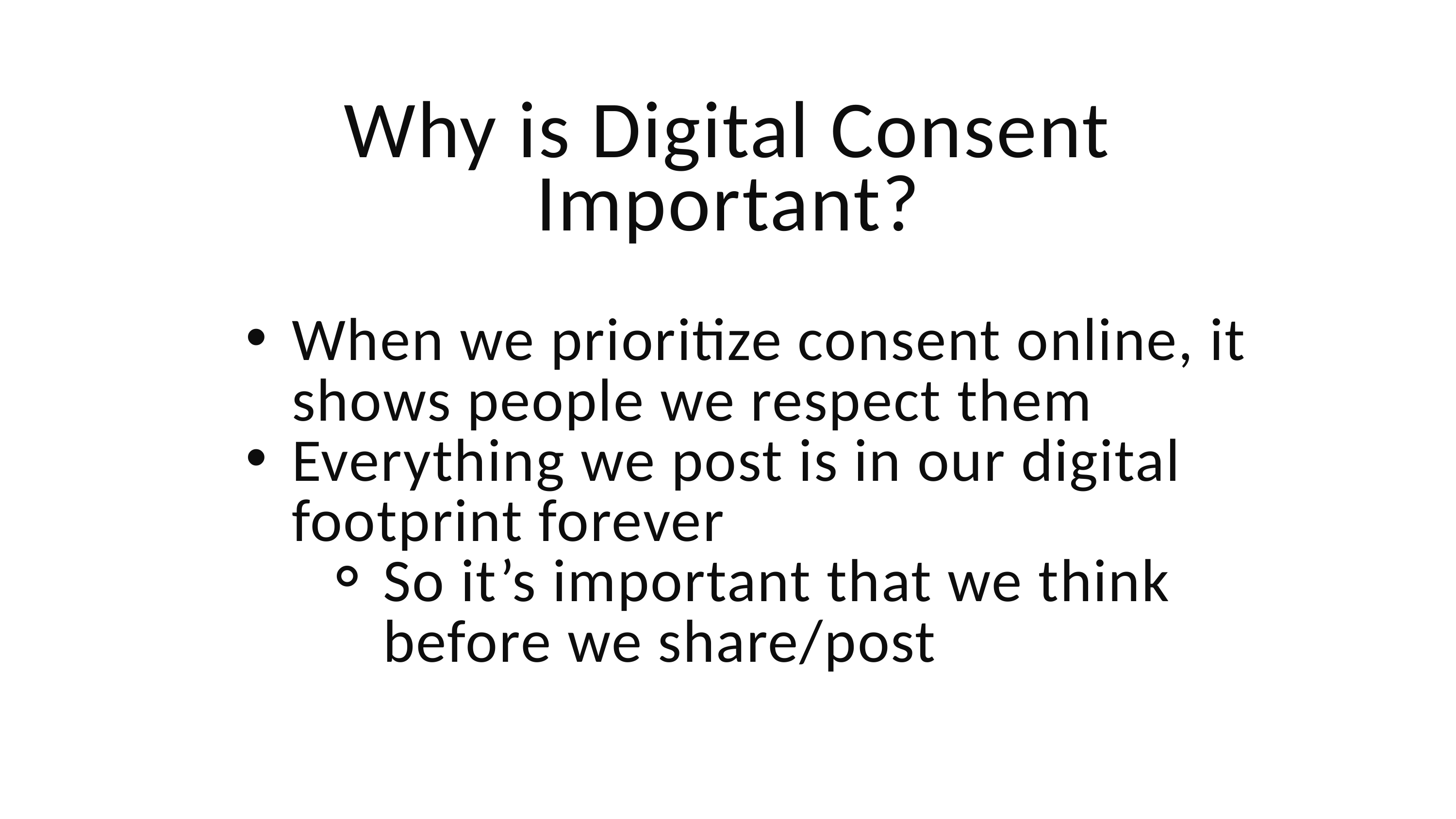

Why is Digital Consent Important?
When we prioritize consent online, it shows people we respect them
Everything we post is in our digital footprint forever
So it’s important that we think before we share/post